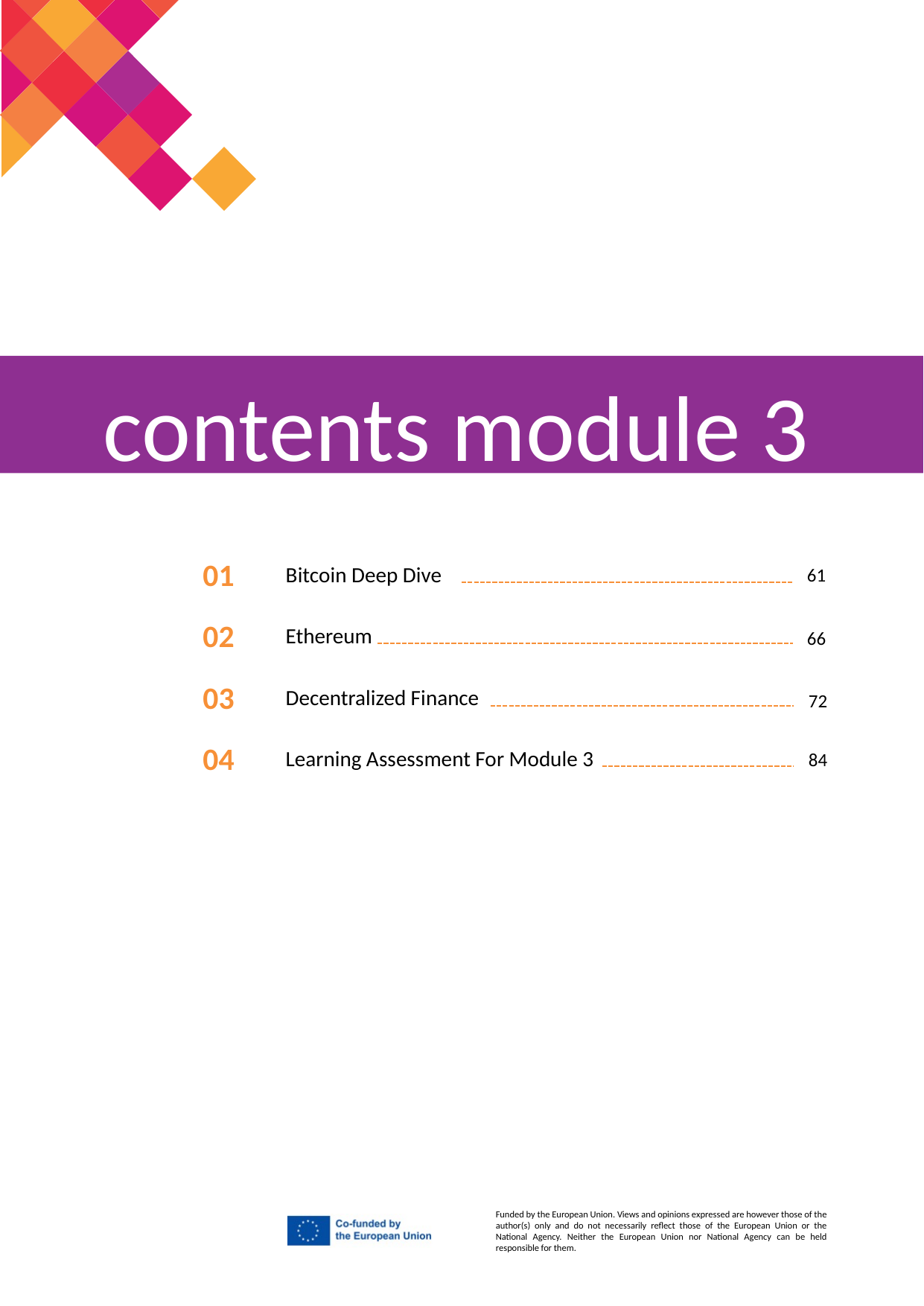

contents module 3
01
Bitcoin Deep Dive
61
Ethereum
02
66
03
Decentralized Finance
72
04
Learning Assessment For Module 3
84